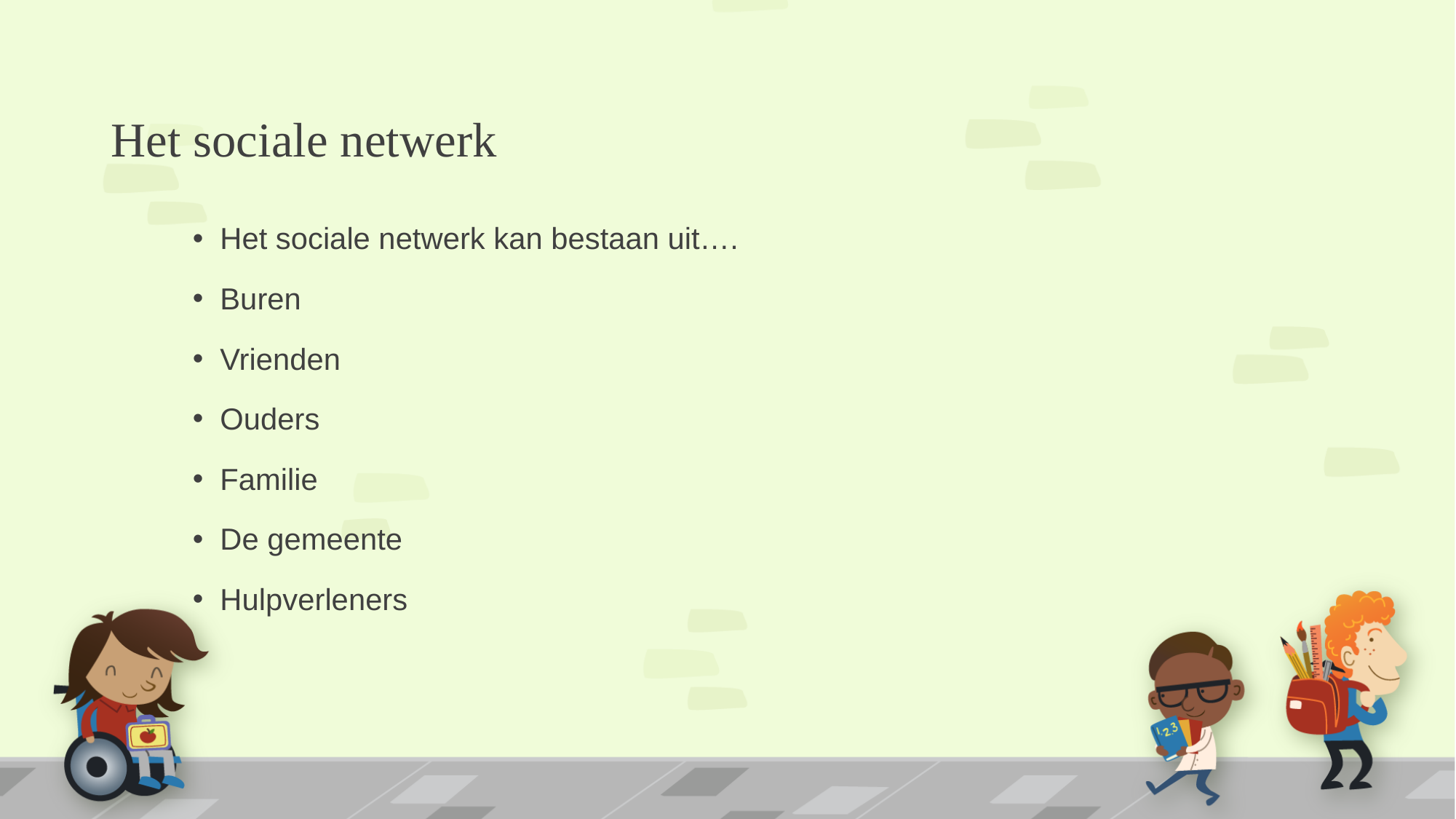

# Het sociale netwerk
Het sociale netwerk kan bestaan uit….
Buren
Vrienden
Ouders
Familie
De gemeente
Hulpverleners